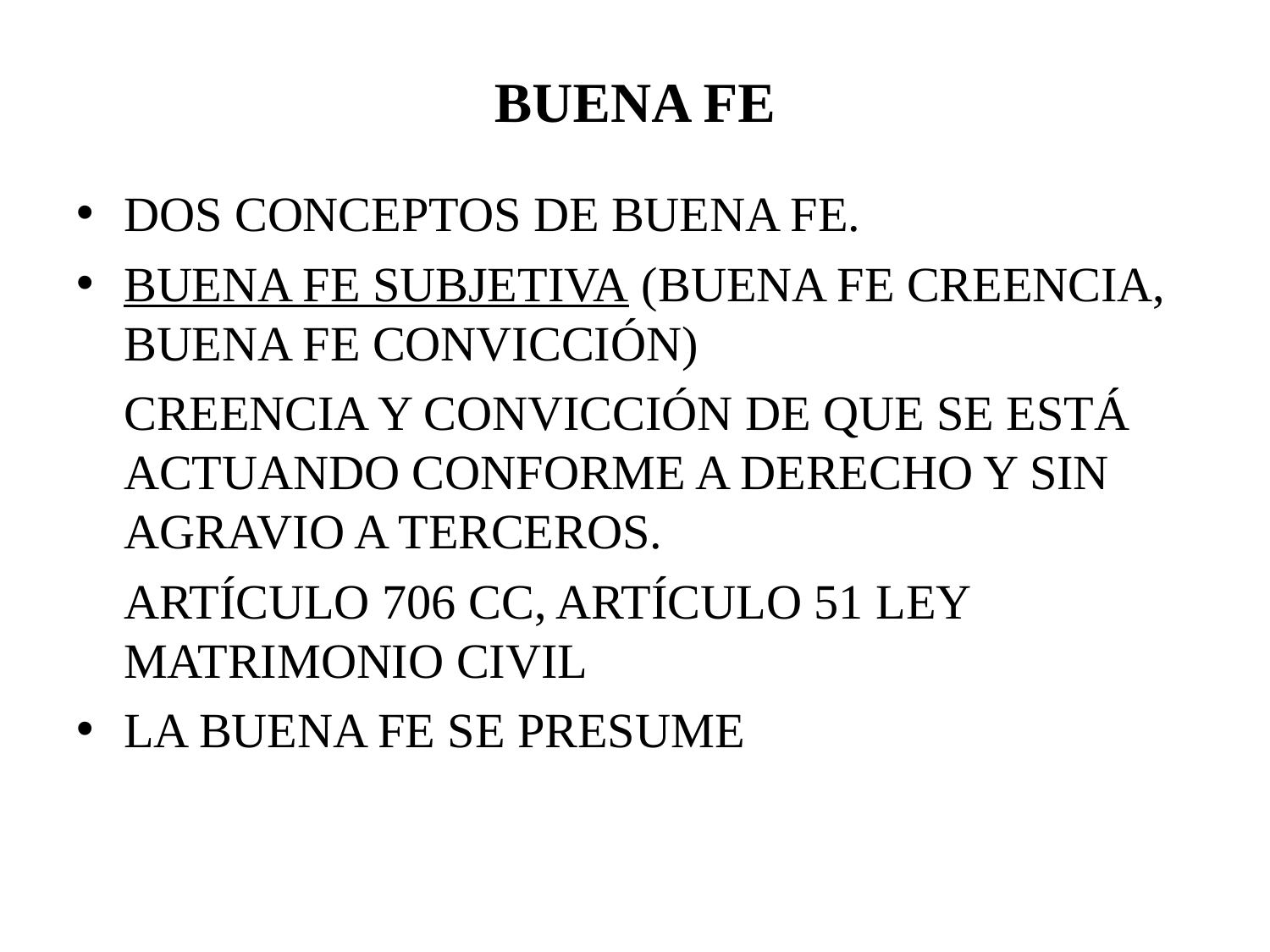

# BUENA FE
DOS CONCEPTOS DE BUENA FE.
BUENA FE SUBJETIVA (BUENA FE CREENCIA, BUENA FE CONVICCIÓN)
	CREENCIA Y CONVICCIÓN DE QUE SE ESTÁ ACTUANDO CONFORME A DERECHO Y SIN AGRAVIO A TERCEROS.
	ARTÍCULO 706 CC, ARTÍCULO 51 LEY MATRIMONIO CIVIL
LA BUENA FE SE PRESUME